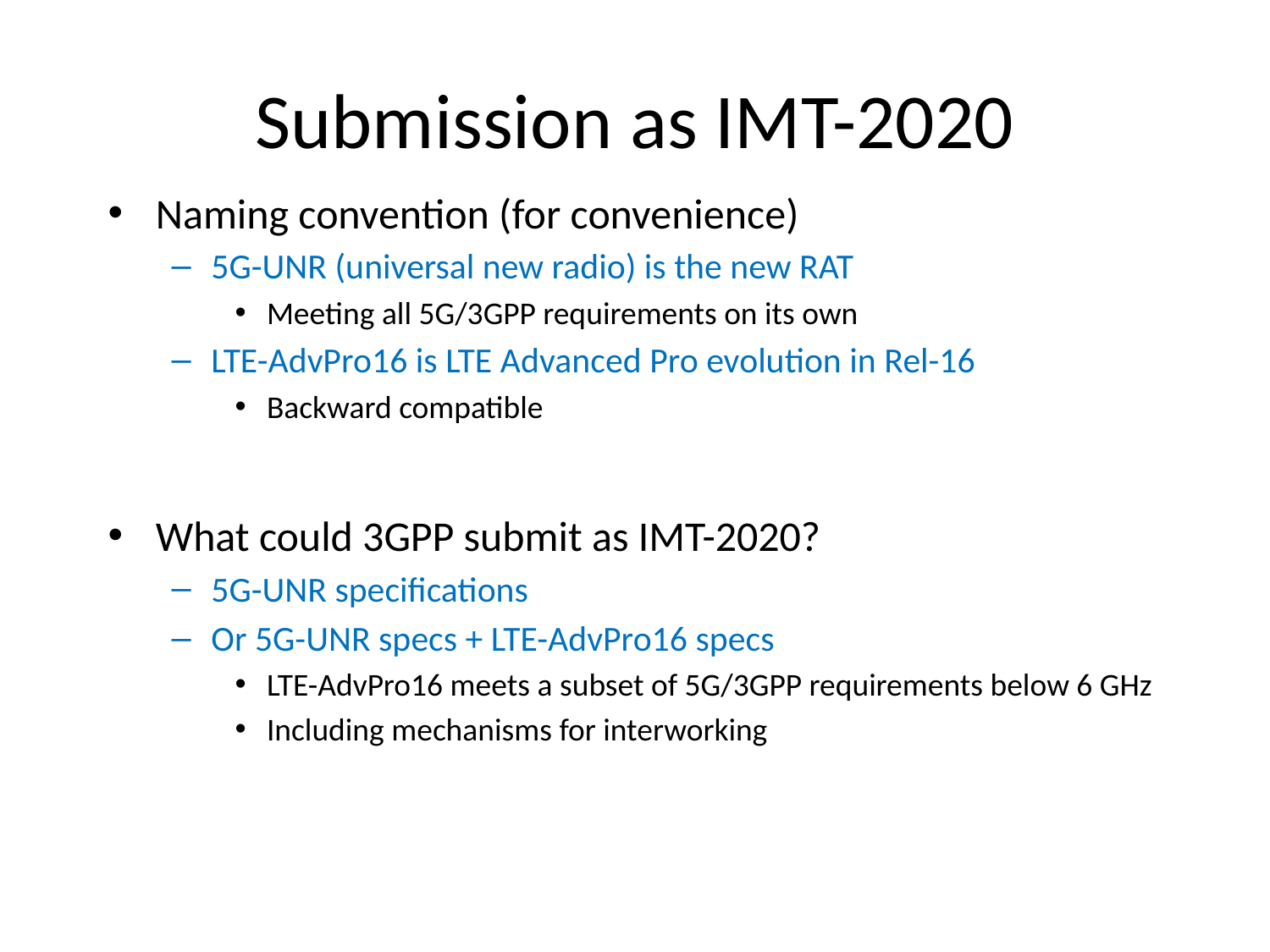

# Submission as IMT-2020
Naming convention (for convenience)
5G-UNR (universal new radio) is the new RAT
Meeting all 5G/3GPP requirements on its own
LTE-AdvPro16 is LTE Advanced Pro evolution in Rel-16
Backward compatible

What could 3GPP submit as IMT-2020?
5G-UNR specifications
Or 5G-UNR specs + LTE-AdvPro16 specs
LTE-AdvPro16 meets a subset of 5G/3GPP requirements below 6 GHz
Including mechanisms for interworking